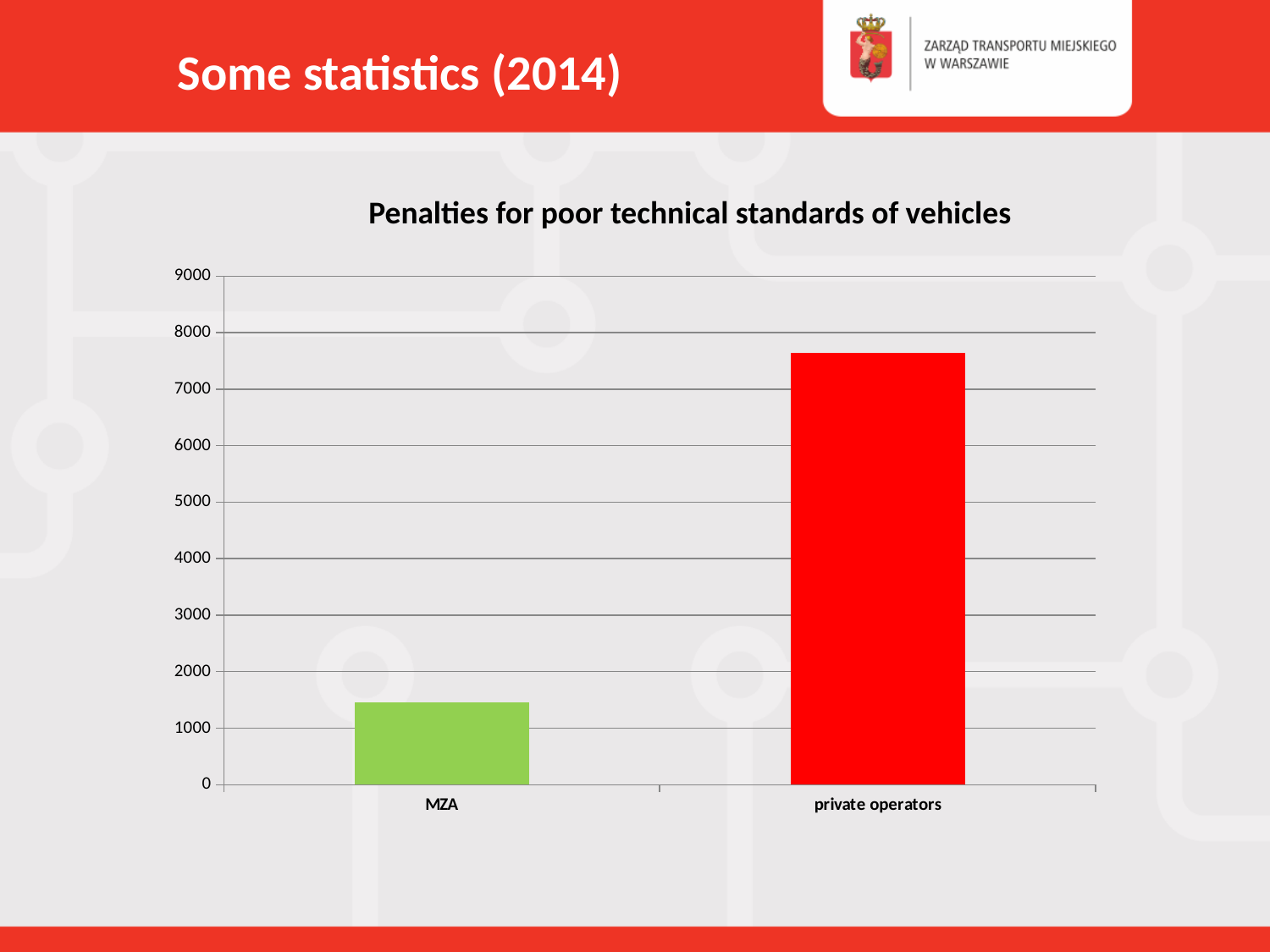

Some statistics (2014)

Penalties for poor technical standards of vehicles

### Chart

| Category |
|---|

### Chart

| Category |
|---|

### Chart

| Category |  |
|---|---|
| MZA | 1449.0 |
| private operators | 7644.0 |